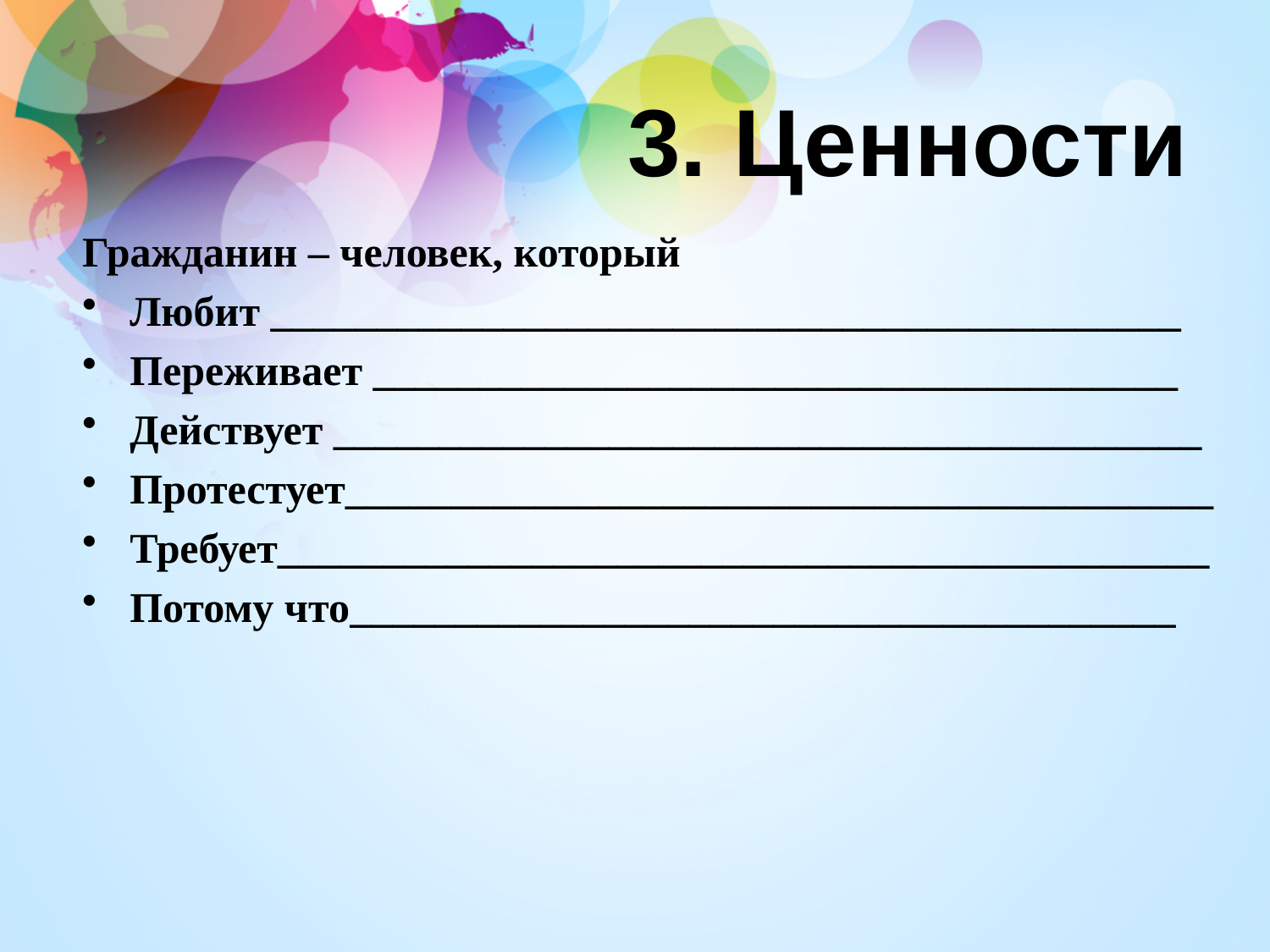

# 3. Ценности
Гражданин – человек, который
Любит ___________________________________________
Переживает ______________________________________
Действует _________________________________________
Протестует_________________________________________
Требует____________________________________________
Потому что_______________________________________